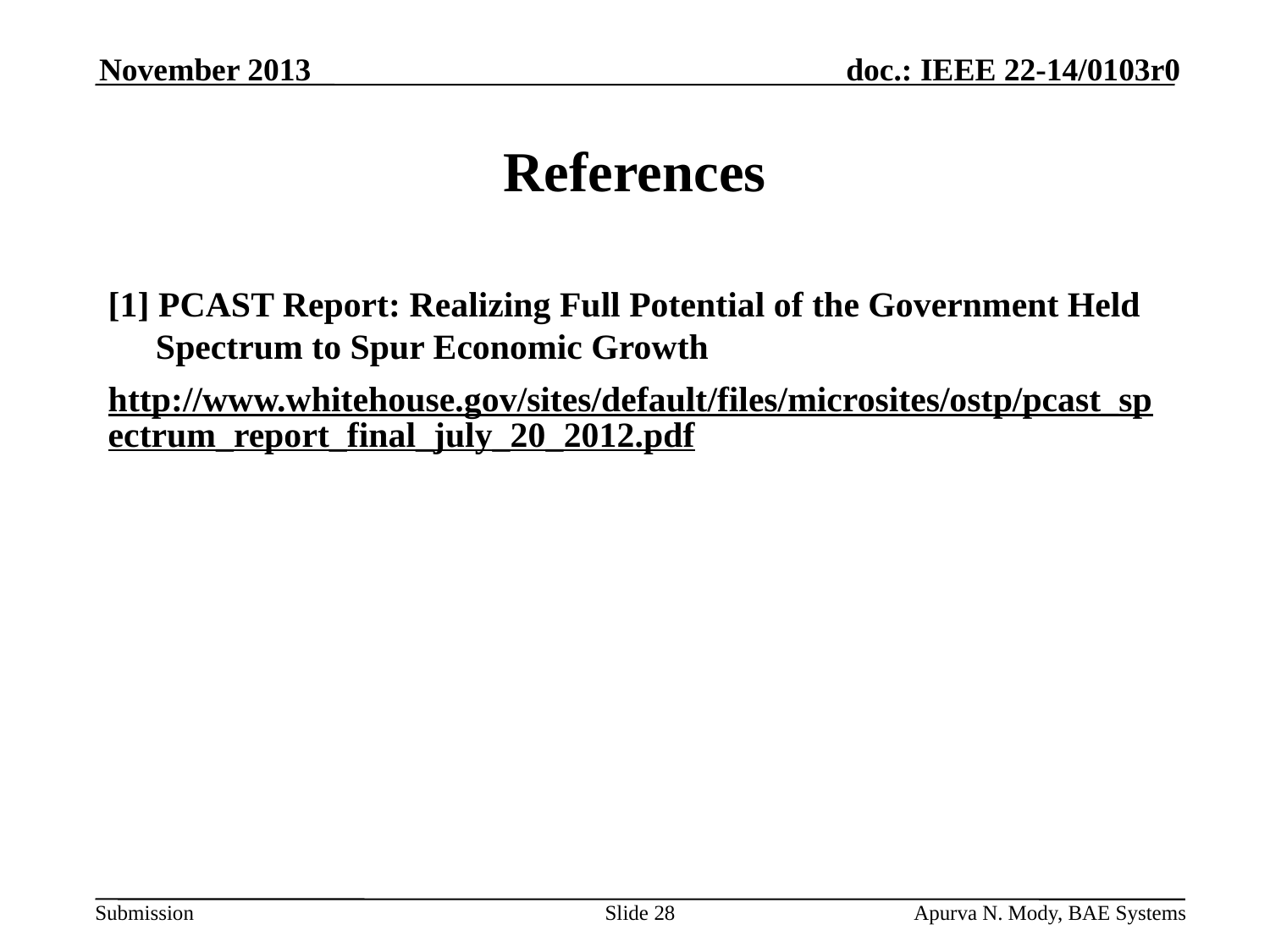

November 2013
# References
[1] PCAST Report: Realizing Full Potential of the Government Held Spectrum to Spur Economic Growth
http://www.whitehouse.gov/sites/default/files/microsites/ostp/pcast_spectrum_report_final_july_20_2012.pdf

Slide 28
Apurva N. Mody, BAE Systems